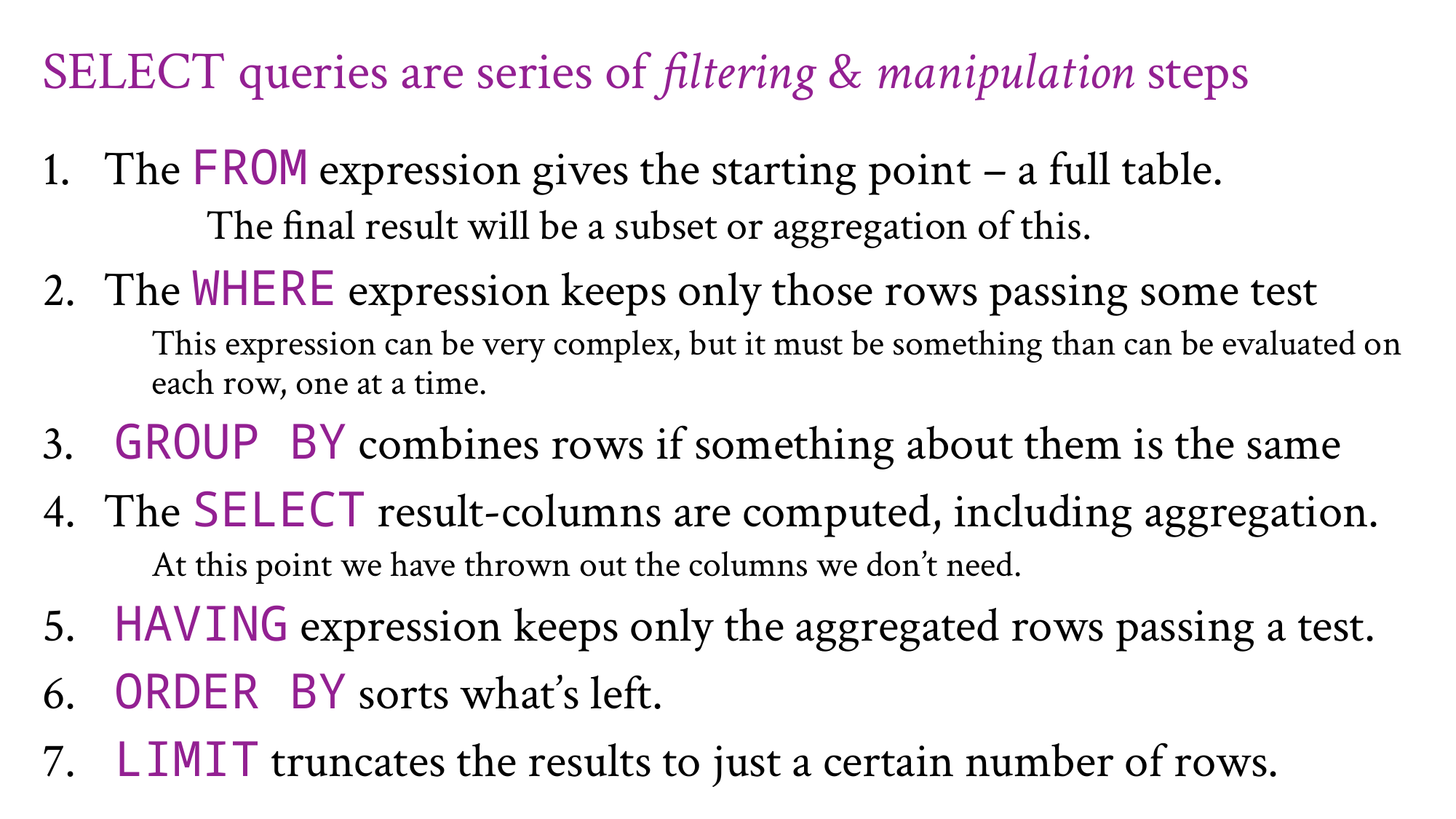

# SELECT queries are series of filtering & manipulation steps
The FROM expression gives the starting point – a full table.
	The final result will be a subset or aggregation of this.
The WHERE expression keeps only those rows passing some test
This expression can be very complex, but it must be something than can be evaluated on each row, one at a time.
 GROUP BY combines rows if something about them is the same
The SELECT result-columns are computed, including aggregation.
At this point we have thrown out the columns we don’t need.
 HAVING expression keeps only the aggregated rows passing a test.
 ORDER BY sorts what’s left.
 LIMIT truncates the results to just a certain number of rows.